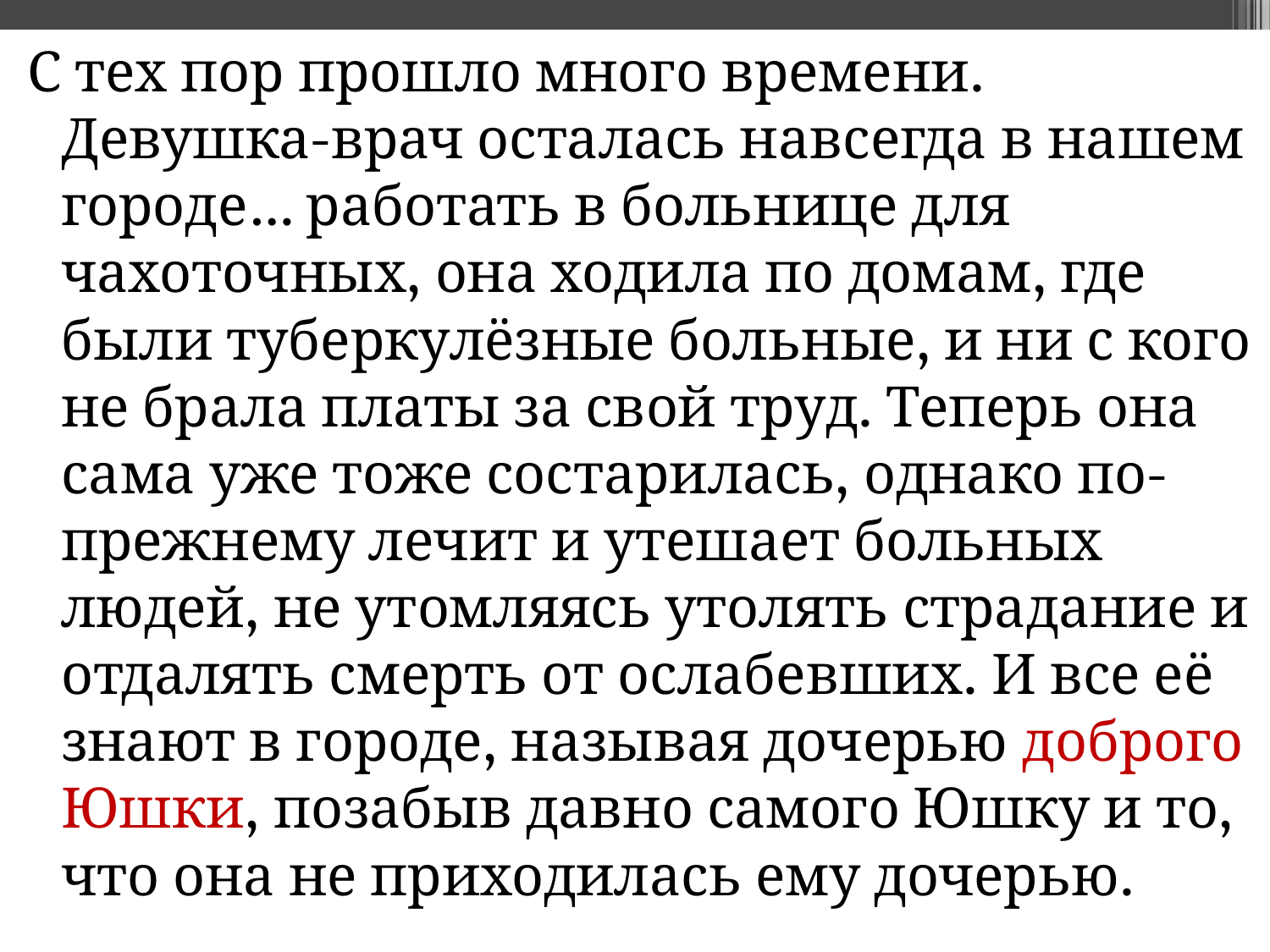

С тех пор прошло много времени. Девушка-врач осталась навсегда в нашем городе… работать в больнице для чахоточных, она ходила по домам, где были туберкулёзные больные, и ни с кого не брала платы за свой труд. Теперь она сама уже тоже состарилась, однако по-прежнему лечит и утешает больных людей, не утомляясь утолять страдание и отдалять смерть от ослабевших. И все её знают в городе, называя дочерью доброго Юшки, позабыв давно самого Юшку и то, что она не приходилась ему дочерью.